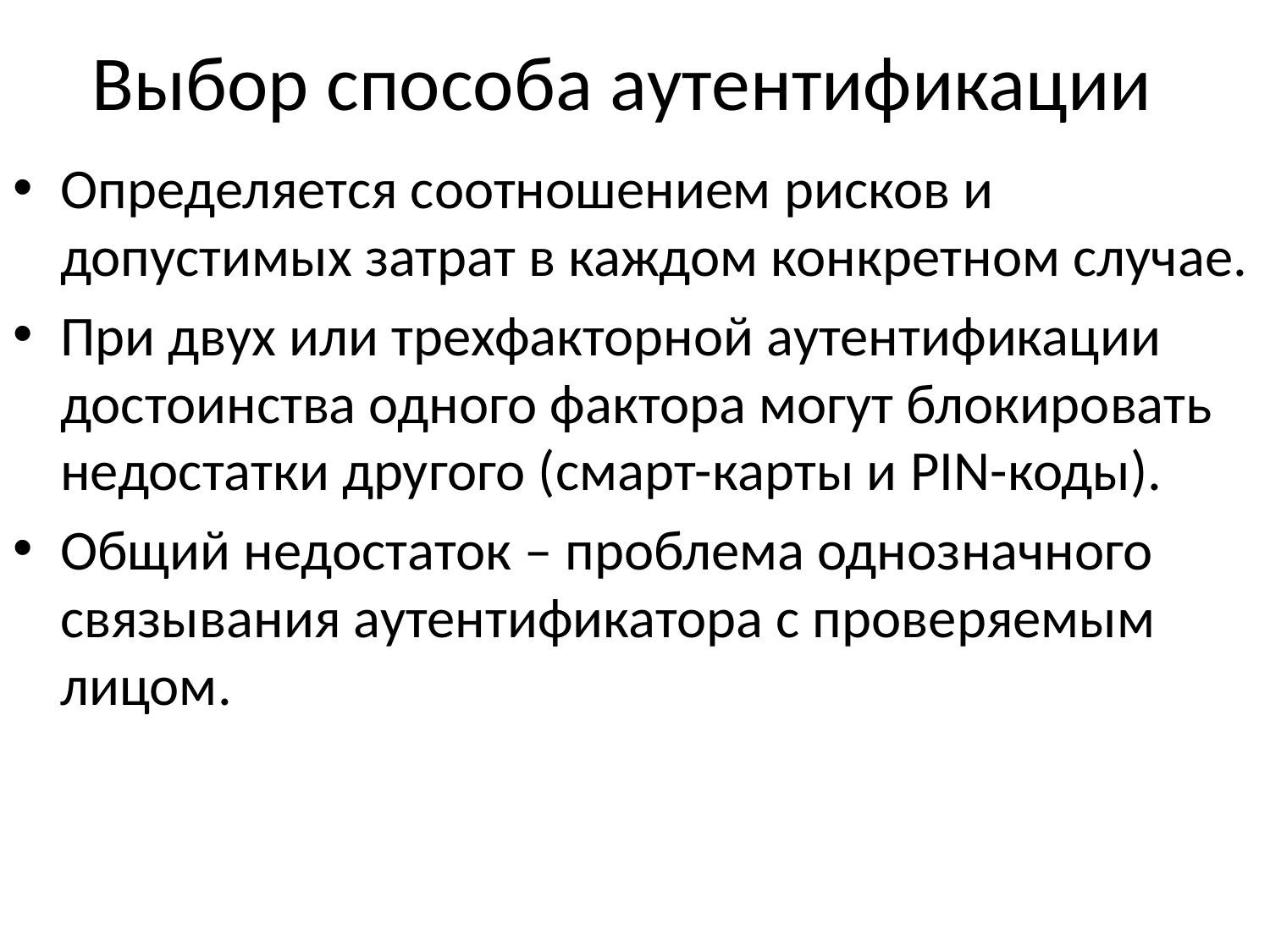

# Выбор способа аутентификации
Определяется соотношением рисков и допустимых затрат в каждом конкретном случае.
При двух или трехфакторной аутентификации достоинства одного фактора могут блокировать недостатки другого (смарт-карты и PIN-коды).
Общий недостаток – проблема однозначного связывания аутентификатора с проверяемым лицом.